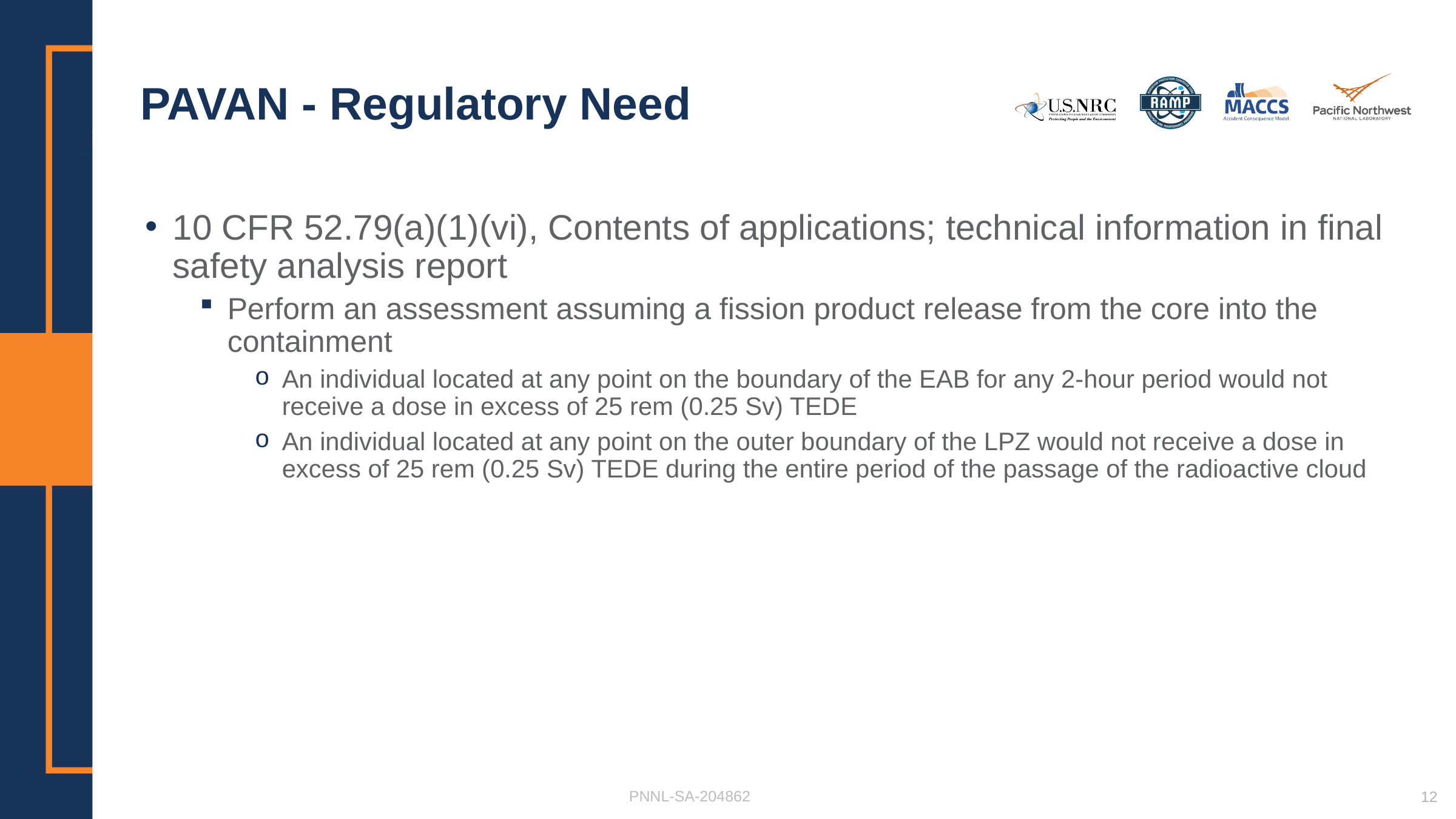

# PAVAN - Regulatory Need
10 CFR 52.79(a)(1)(vi), Contents of applications; technical information in final safety analysis report
Perform an assessment assuming a fission product release from the core into the containment
An individual located at any point on the boundary of the EAB for any 2-hour period would not receive a dose in excess of 25 rem (0.25 Sv) TEDE
An individual located at any point on the outer boundary of the LPZ would not receive a dose in excess of 25 rem (0.25 Sv) TEDE during the entire period of the passage of the radioactive cloud

PNNL-SA-204862
12